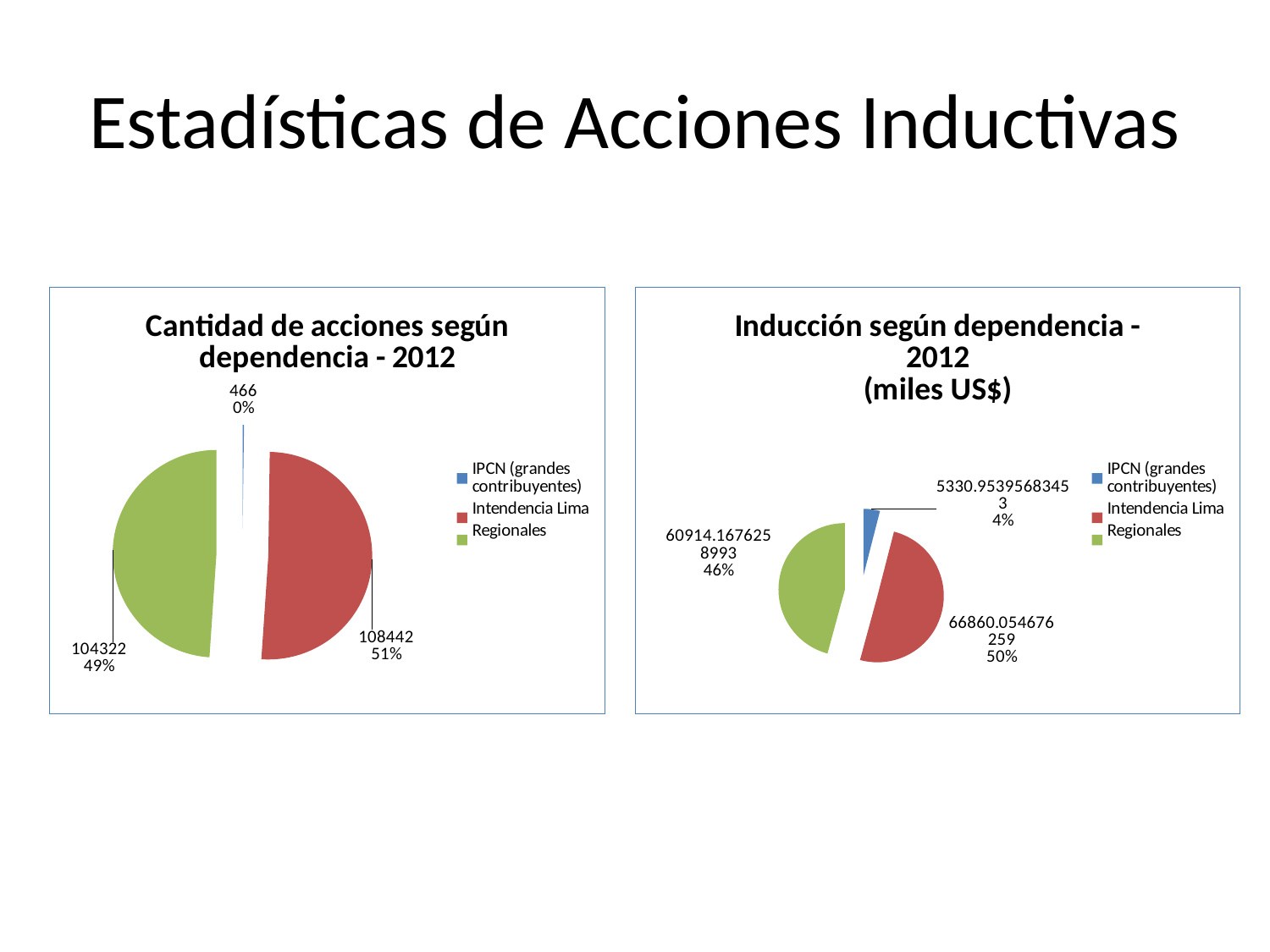

# Estadísticas de Acciones Inductivas

### Chart: Cantidad de acciones según dependencia - 2012

| Category | Cantidad de acciones |
|---|---|
| IPCN (grandes contribuyentes) | 466.0 |
| Intendencia Lima | 108442.0 |
| Regionales | 104322.0 |

### Chart: Inducción según dependencia - 2012
(miles US$)

| Category | Recaudación - Inducción US$ |
|---|---|
| IPCN (grandes contribuyentes) | 5330.953956834525 |
| Intendencia Lima | 66860.054676259 |
| Regionales | 60914.167625899274 |